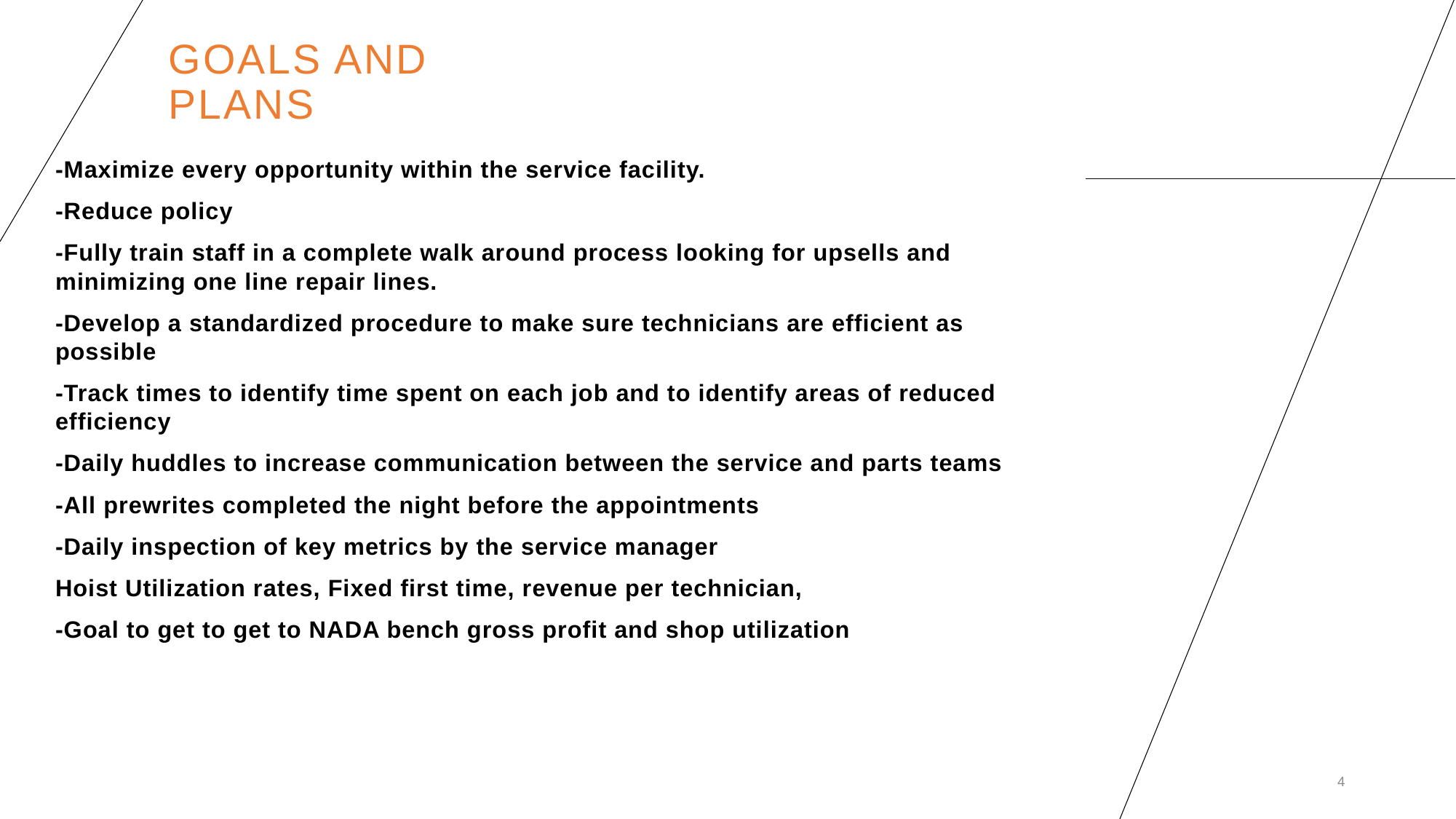

# Goals and Plans
-Maximize every opportunity within the service facility.
-Reduce policy
-Fully train staff in a complete walk around process looking for upsells and minimizing one line repair lines.
-Develop a standardized procedure to make sure technicians are efficient as possible
-Track times to identify time spent on each job and to identify areas of reduced efficiency
-Daily huddles to increase communication between the service and parts teams
-All prewrites completed the night before the appointments
-Daily inspection of key metrics by the service manager
Hoist Utilization rates, Fixed first time, revenue per technician,
-Goal to get to get to NADA bench gross profit and shop utilization

4